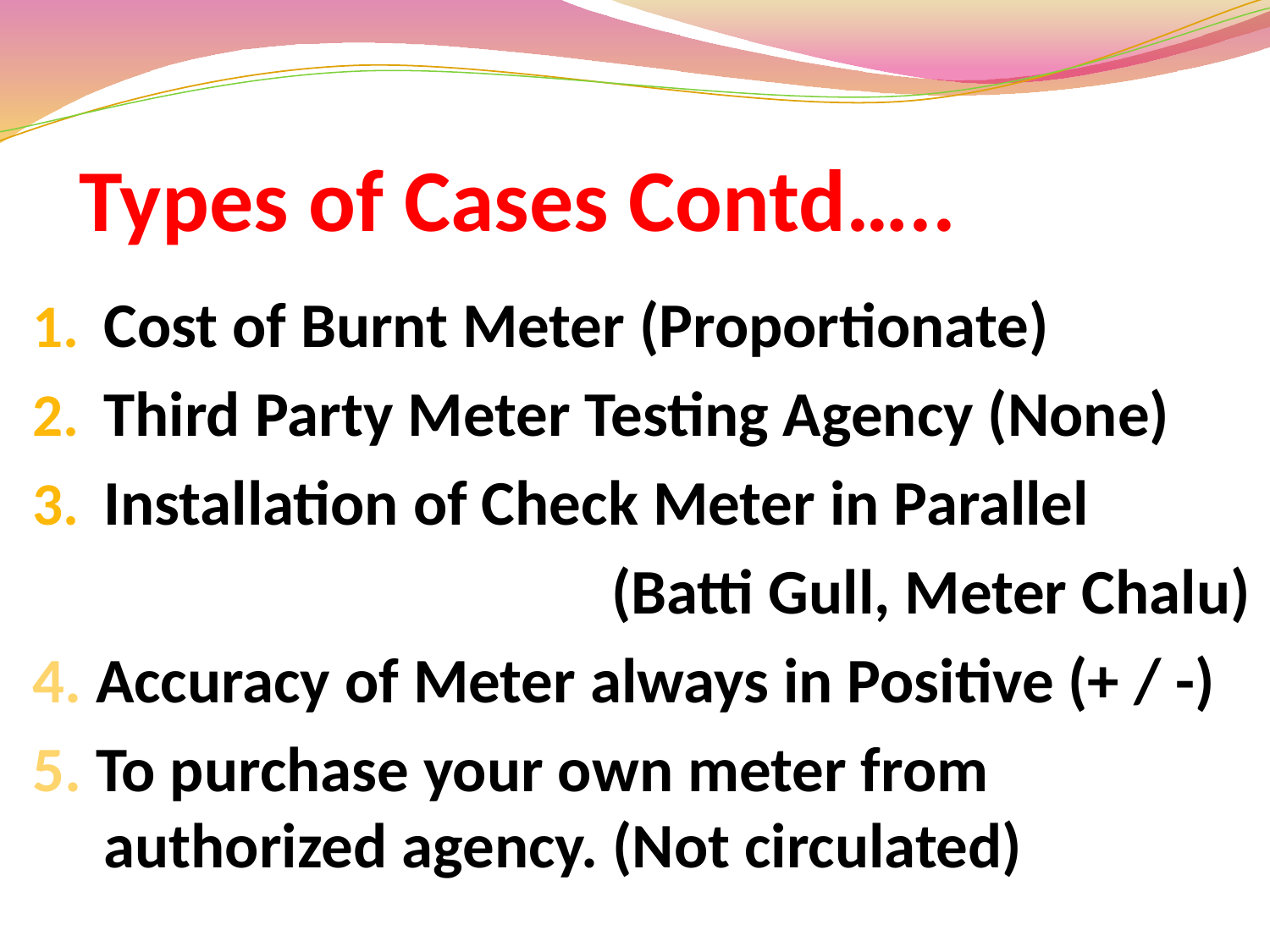

# Types of Cases Contd…..
Cost of Burnt Meter (Proportionate)
Third Party Meter Testing Agency (None)
Installation of Check Meter in Parallel
  					(Batti Gull, Meter Chalu)
4. Accuracy of Meter always in Positive (+ / -)
5. To purchase your own meter from authorized agency. (Not circulated)